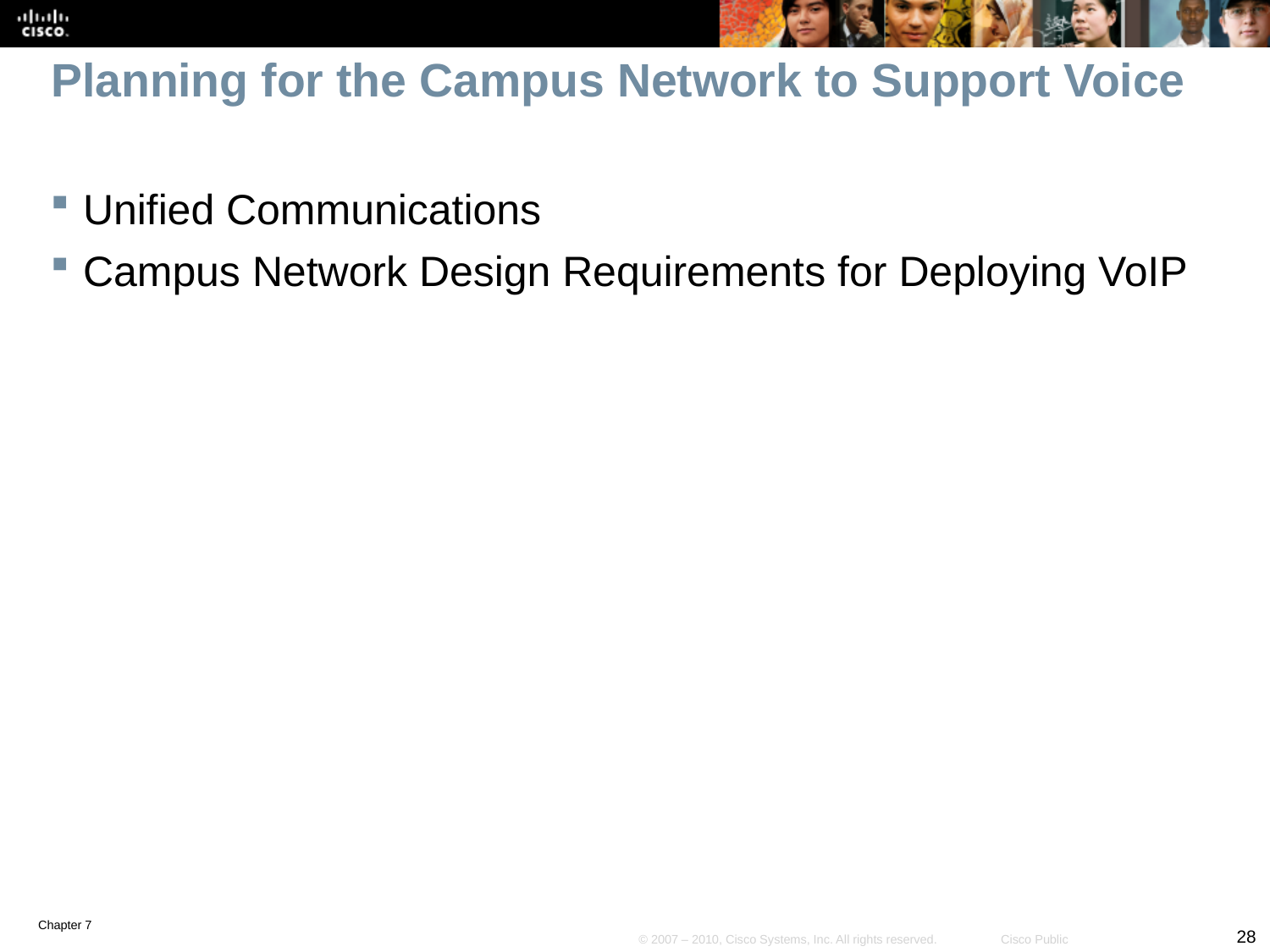

# Planning for the Campus Network to Support Voice
Unified Communications
Campus Network Design Requirements for Deploying VoIP